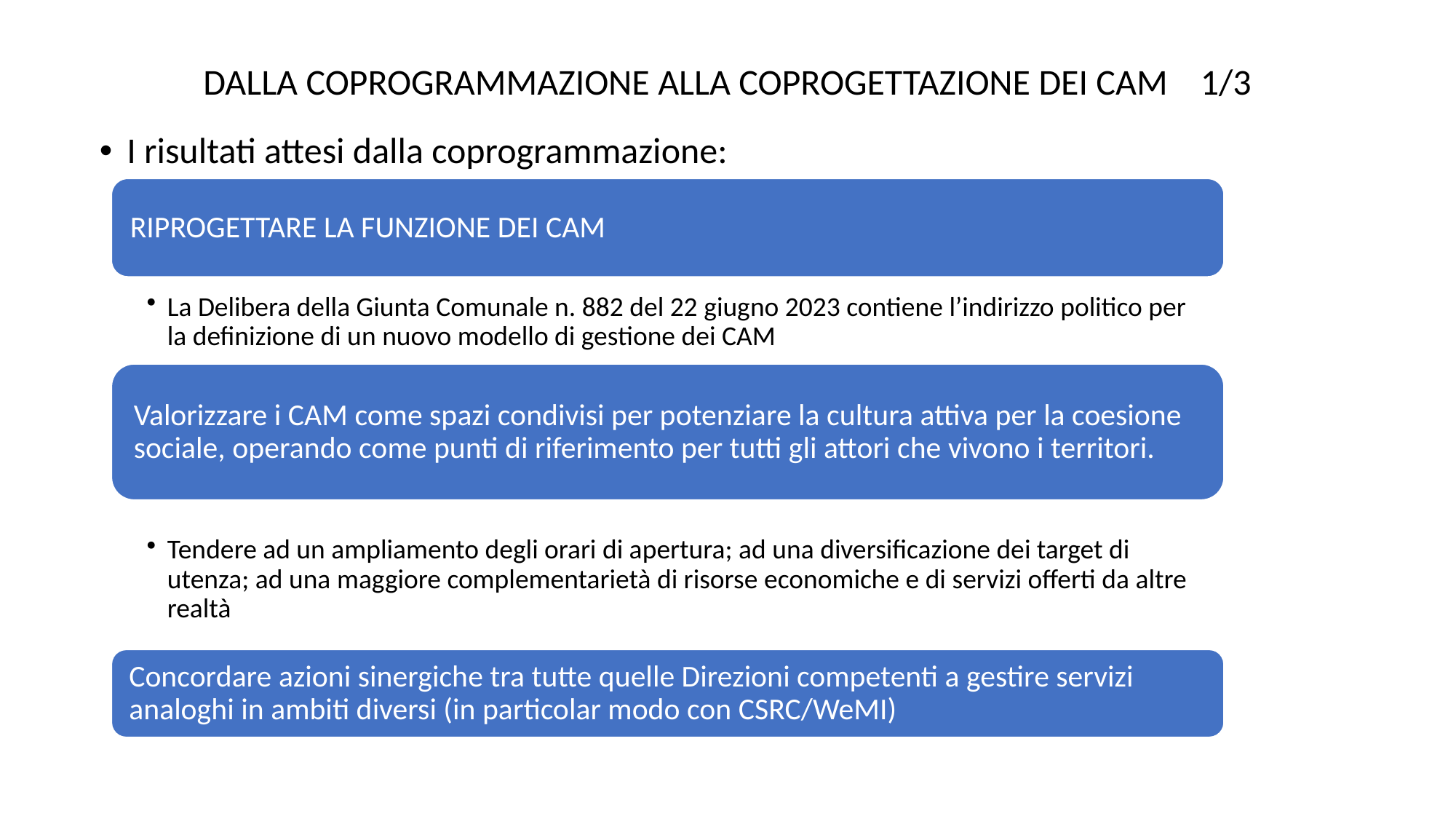

# DALLA COPROGRAMMAZIONE ALLA COPROGETTAZIONE DEI CAM    1/3
I risultati attesi dalla coprogrammazione:

RIPROGETTARE LA FUNZIONE DEI CAM
La Delibera della Giunta Comunale n. 882 del 22 giugno 2023 contiene l’indirizzo politico per la definizione di un nuovo modello di gestione dei CAM
Valorizzare i CAM come spazi condivisi per potenziare la cultura attiva per la coesione sociale, operando come punti di riferimento per tutti gli attori che vivono i territori.
Tendere ad un ampliamento degli orari di apertura; ad una diversificazione dei target di utenza; ad una maggiore complementarietà di risorse economiche e di servizi offerti da altre realtà
Concordare azioni sinergiche tra tutte quelle Direzioni competenti a gestire servizi analoghi in ambiti diversi (in particolar modo con CSRC/WeMI)